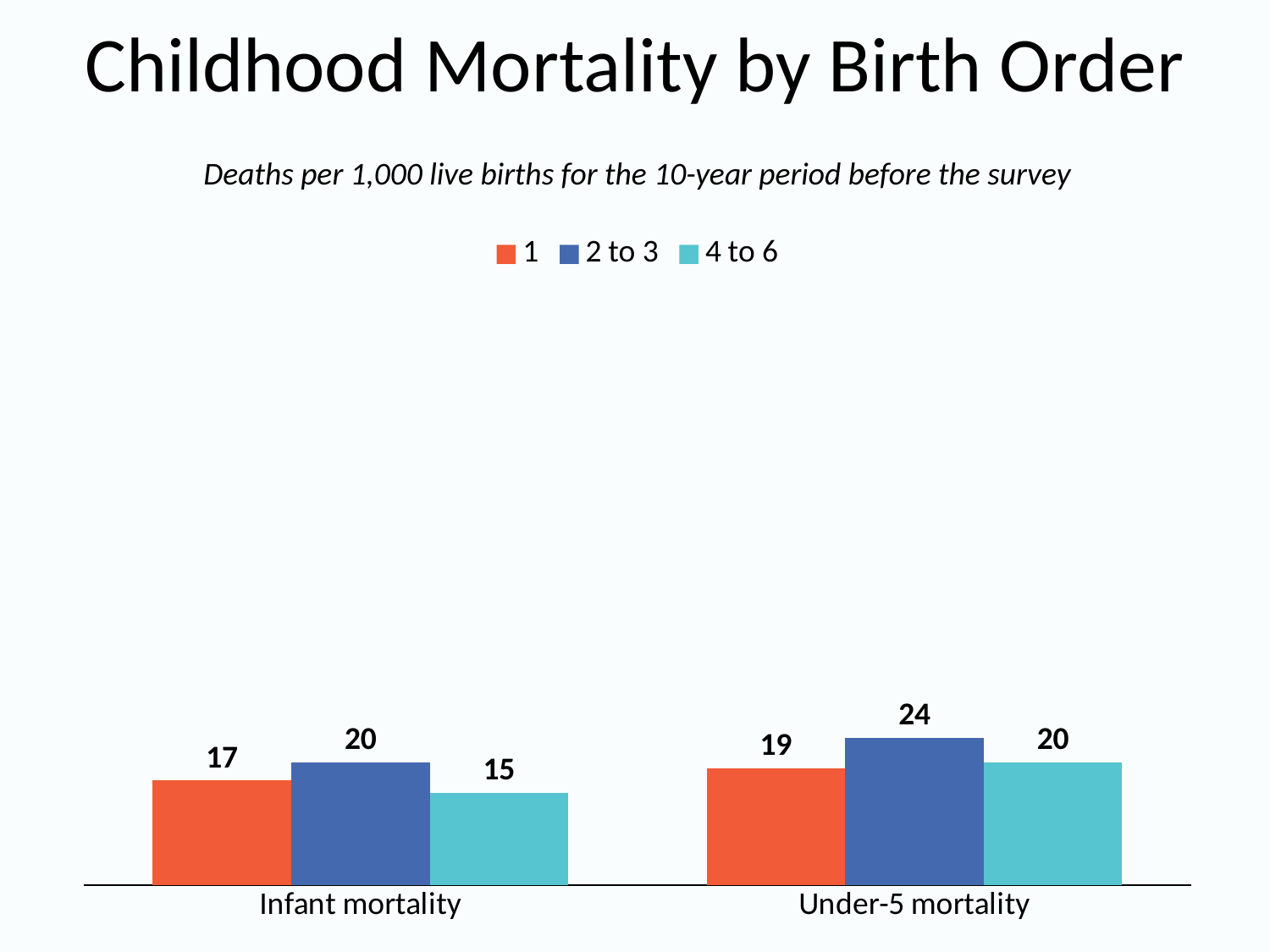

# Childhood Mortality by Birth Order
Deaths per 1,000 live births for the 10-year period before the survey

### Chart

| Category | 1 | 2 to 3 | 4 to 6 |
|---|---|---|---|
| Infant mortality | 17.0 | 20.0 | 15.0 |
| Under-5 mortality | 19.0 | 24.0 | 20.0 |